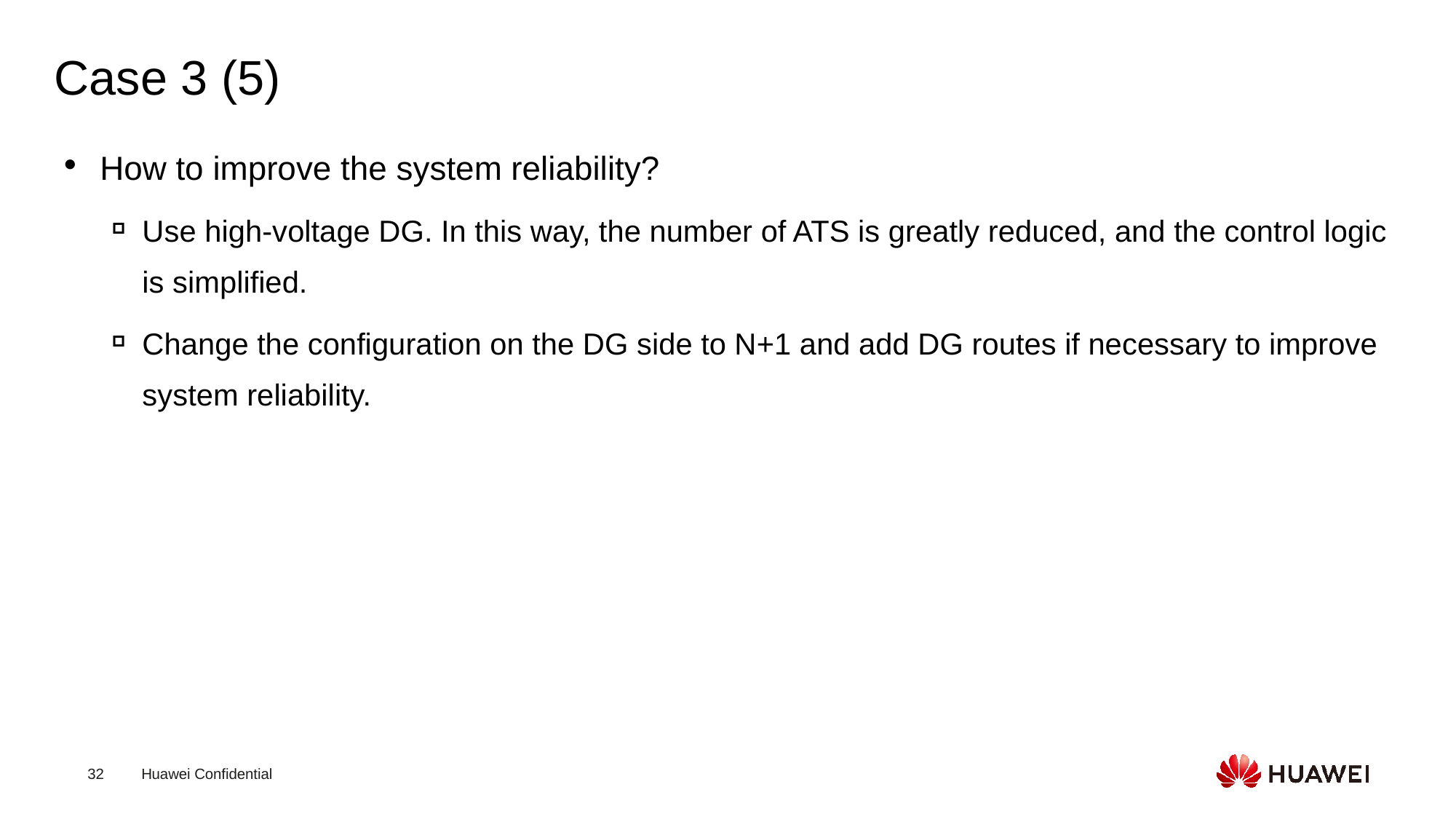

# Case 3 (5)
How to improve the system reliability?
Use high-voltage DG. In this way, the number of ATS is greatly reduced, and the control logic is simplified.
Change the configuration on the DG side to N+1 and add DG routes if necessary to improve system reliability.